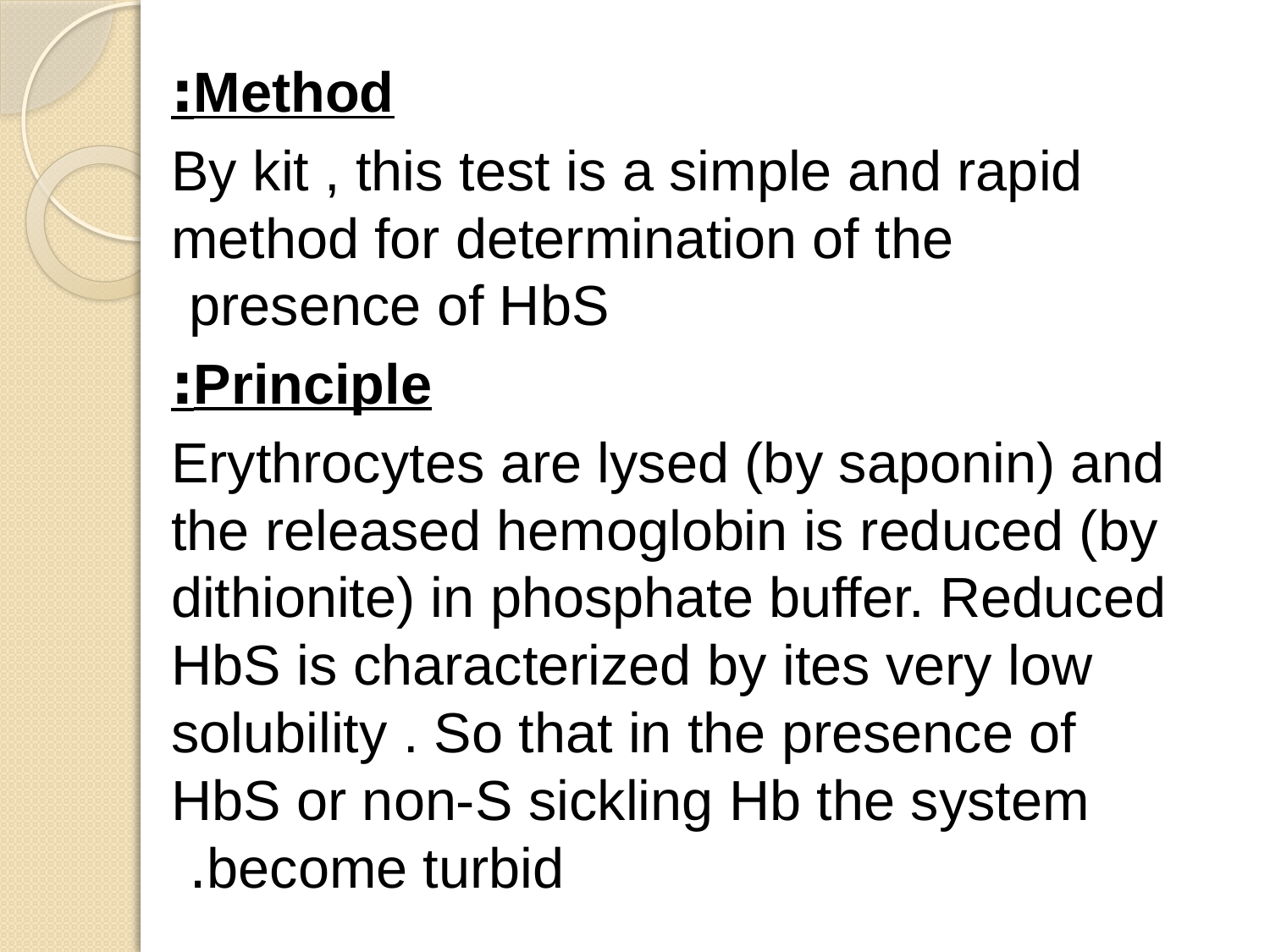

Method:
By kit , this test is a simple and rapid method for determination of the presence of HbS
Principle:
Erythrocytes are lysed (by saponin) and the released hemoglobin is reduced (by dithionite) in phosphate buffer. Reduced HbS is characterized by ites very low solubility . So that in the presence of HbS or non-S sickling Hb the system become turbid.